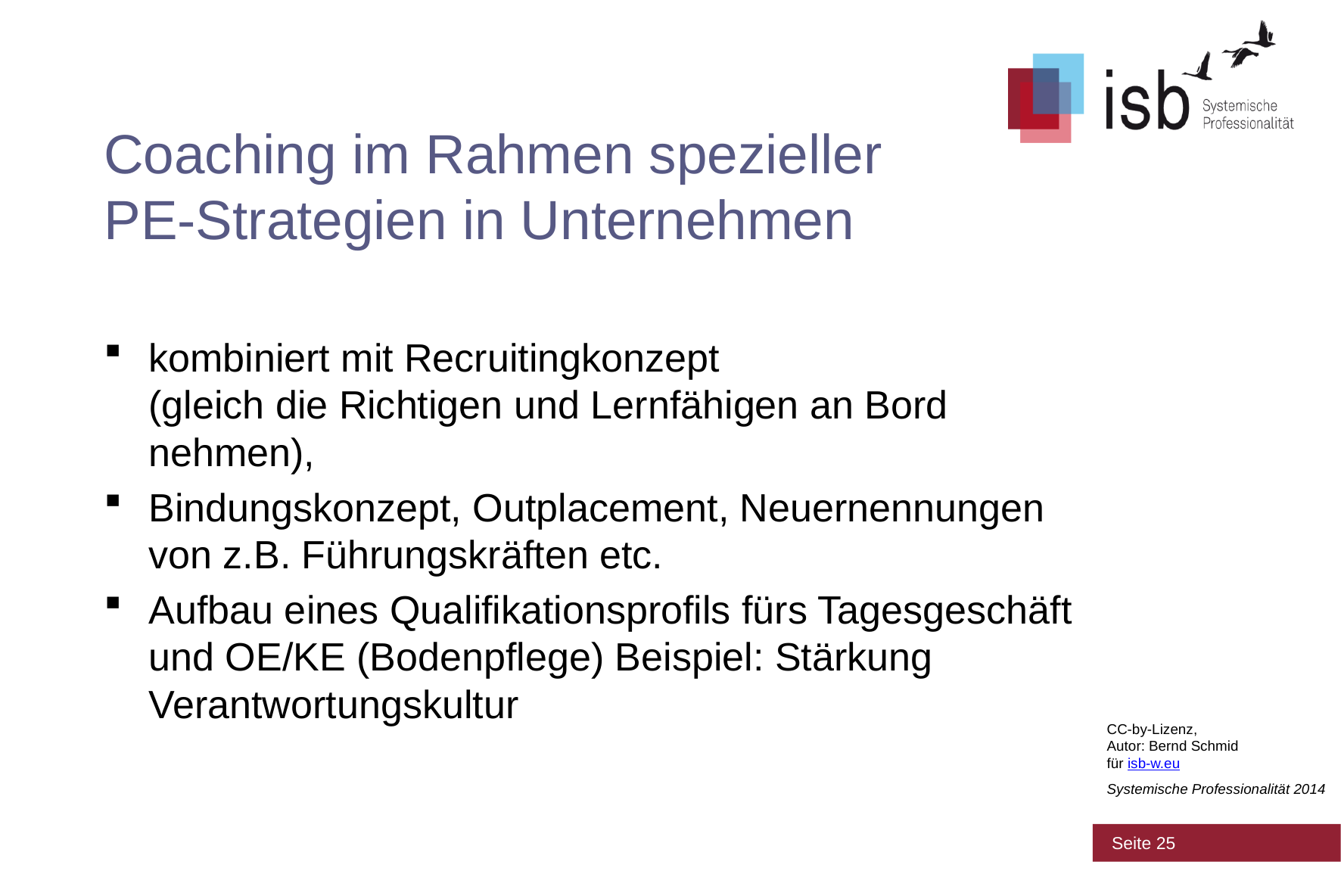

# Coaching im Rahmen spezieller PE-Strategien in Unternehmen
kombiniert mit Recruitingkonzept
(gleich die Richtigen und Lernfähigen an Bord nehmen),
Bindungskonzept, Outplacement, Neuernennungen von z.B. Führungskräften etc.
Aufbau eines Qualifikationsprofils fürs Tagesgeschäft und OE/KE (Bodenpflege) Beispiel: Stärkung Verantwortungskultur
 Seite 25